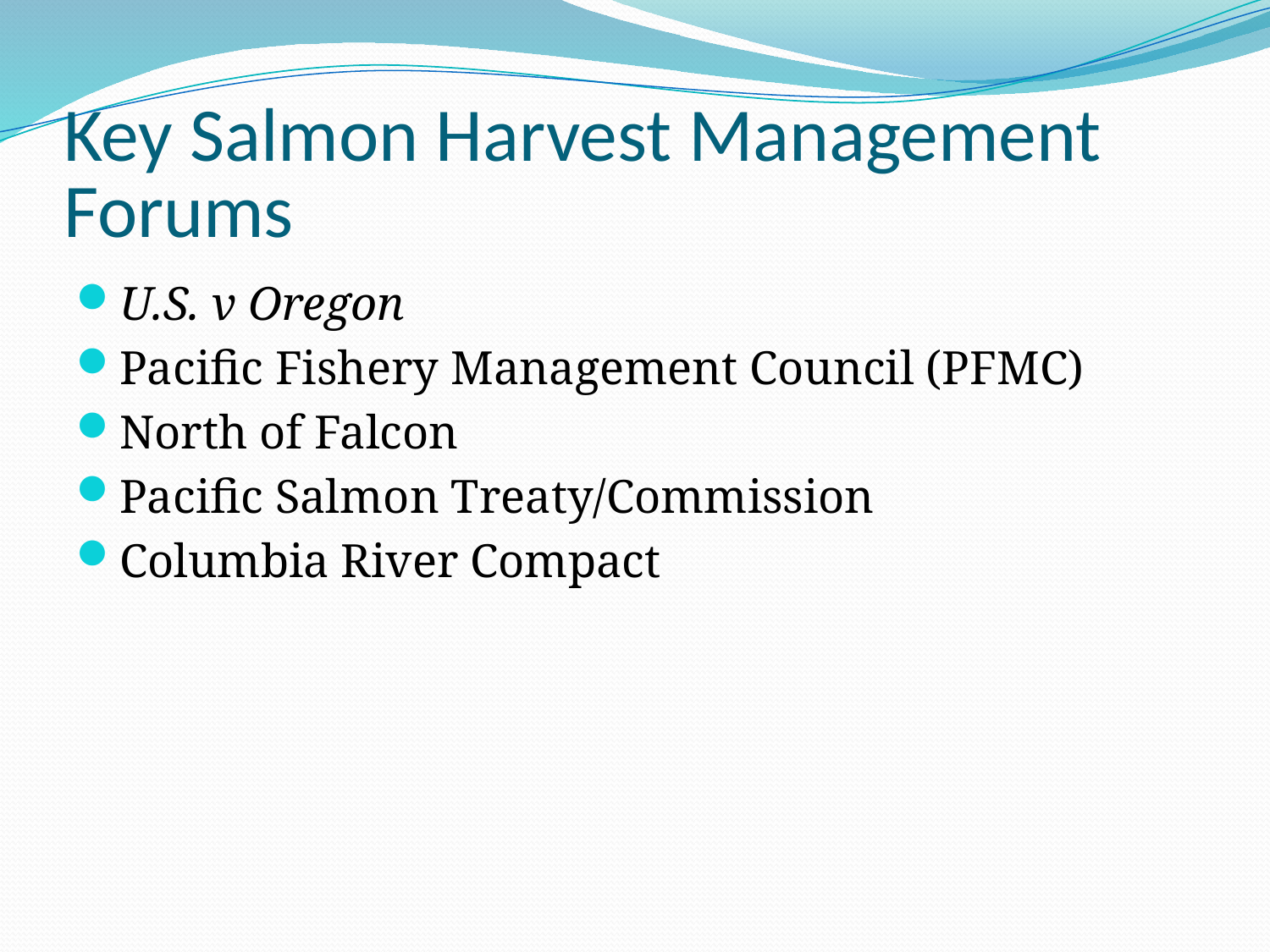

# Key Salmon Harvest Management Forums
U.S. v Oregon
Pacific Fishery Management Council (PFMC)
North of Falcon
Pacific Salmon Treaty/Commission
Columbia River Compact